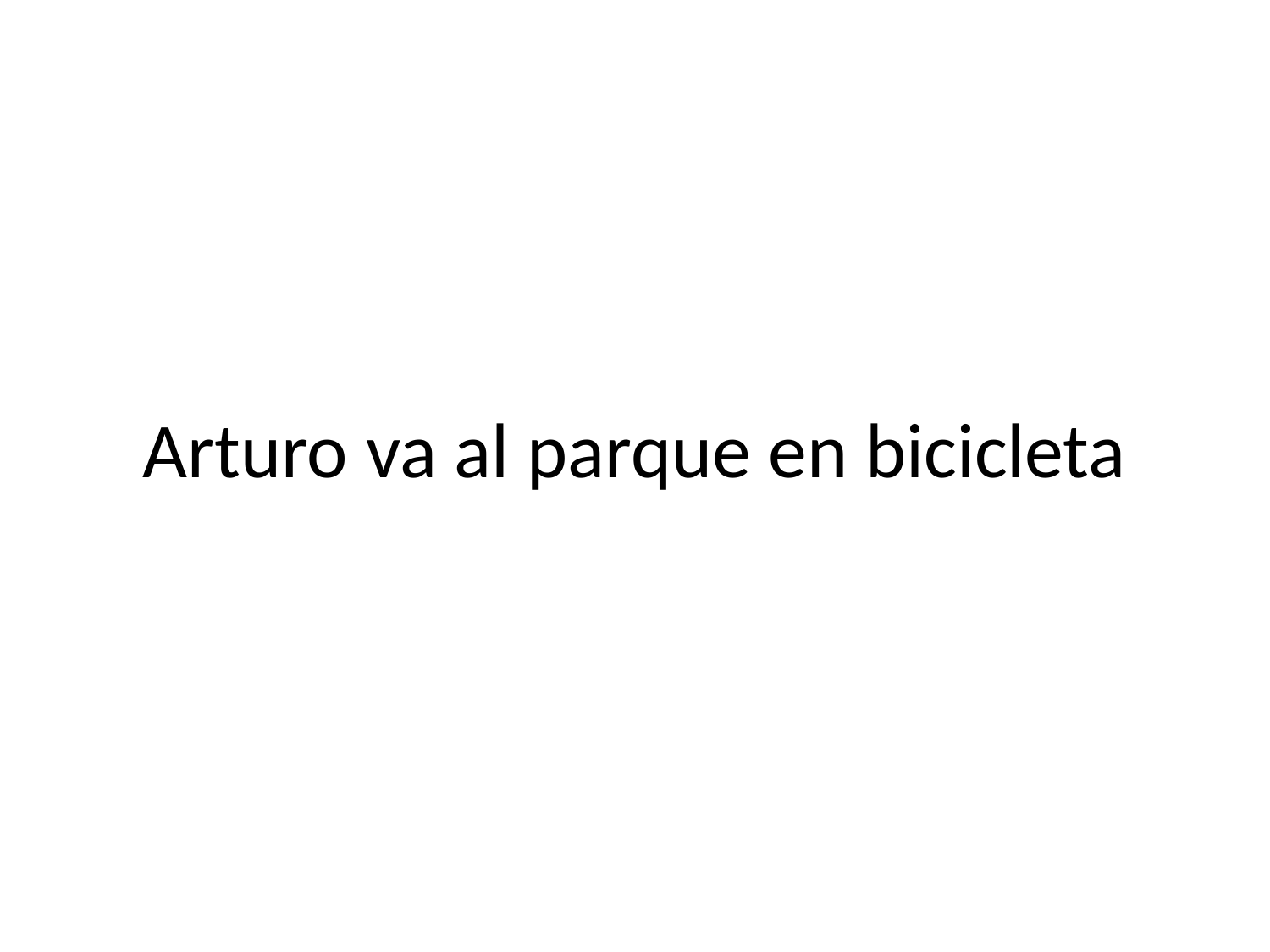

# Arturo va al parque en bicicleta